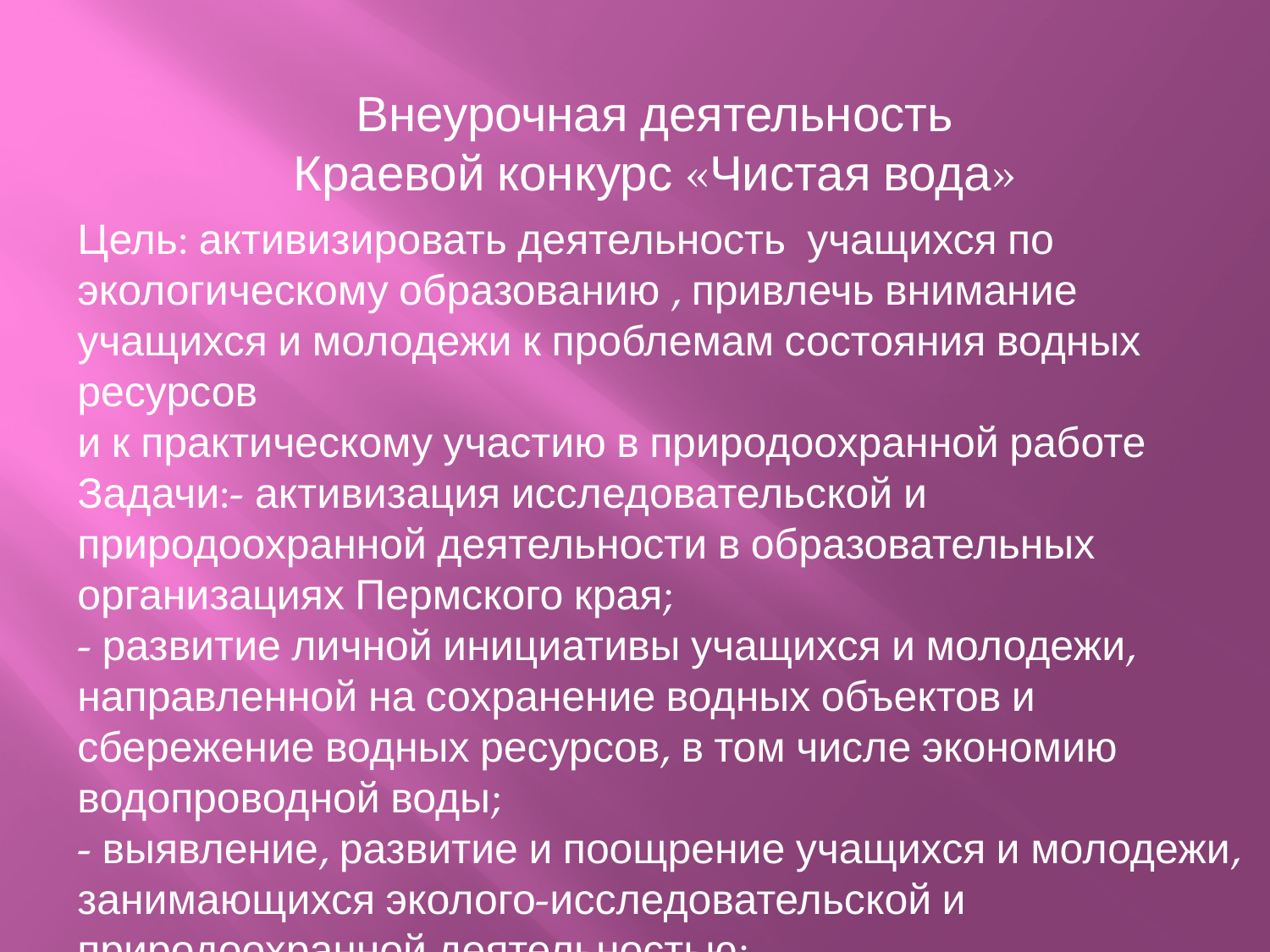

Внеурочная деятельность
Краевой конкурс «Чистая вода»

Цель: активизировать деятельность  учащихся по экологическому образованию , привлечь внимание учащихся и молодежи к проблемам состояния водных ресурсов
и к практическому участию в природоохранной работе
Задачи:- активизация исследовательской и природоохранной деятельности в образовательных организациях Пермского края;
- развитие личной инициативы учащихся и молодежи, направленной на сохранение водных объектов и сбережение водных ресурсов, в том числе экономию водопроводной воды;
- выявление, развитие и поощрение учащихся и молодежи, занимающихся эколого-исследовательской и природоохранной деятельностью;
- формирование экологической культуры учащихся и молодежи.